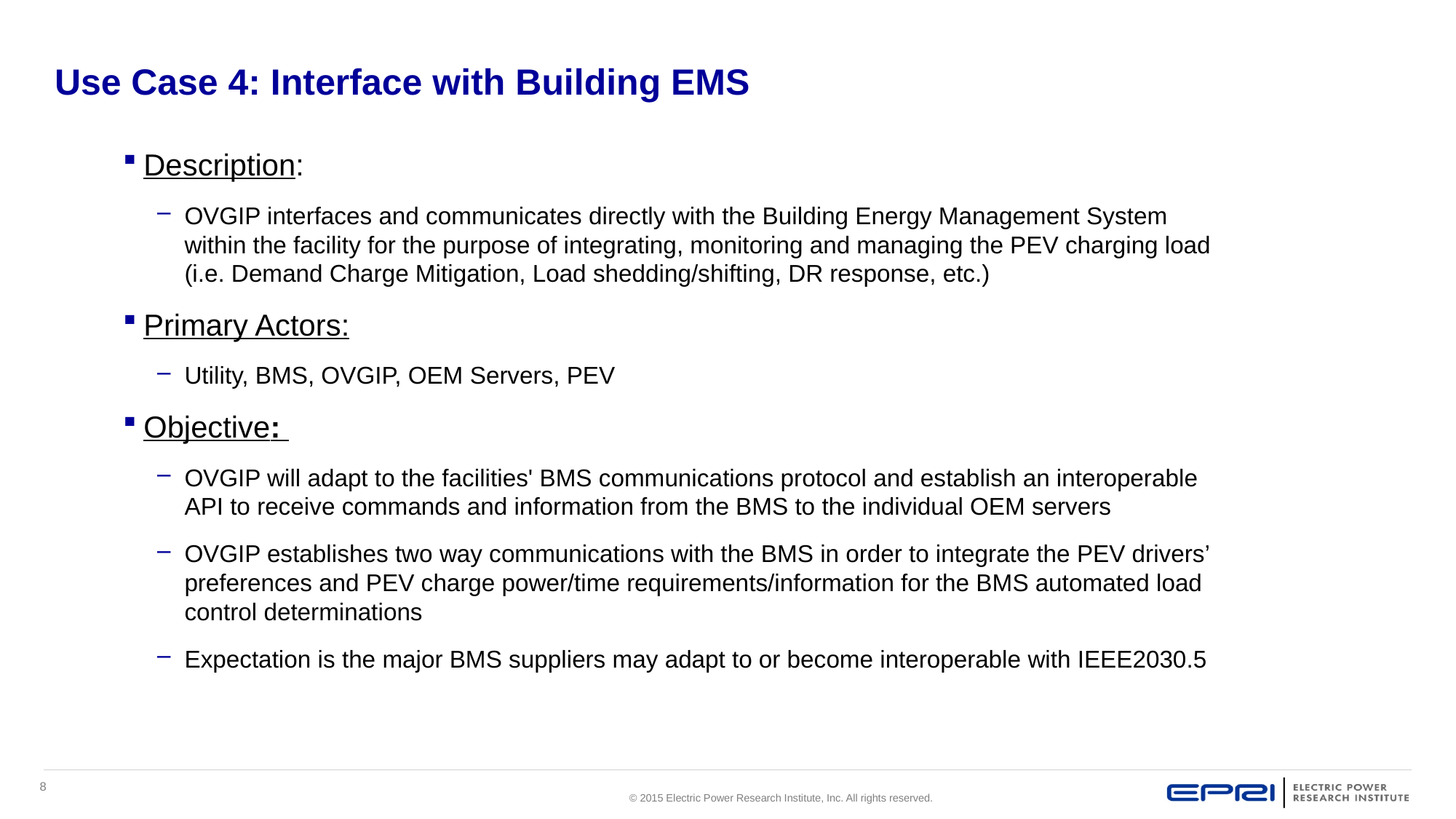

# Use Case 4: Interface with Building EMS
Description:
OVGIP interfaces and communicates directly with the Building Energy Management System within the facility for the purpose of integrating, monitoring and managing the PEV charging load (i.e. Demand Charge Mitigation, Load shedding/shifting, DR response, etc.)
Primary Actors:
Utility, BMS, OVGIP, OEM Servers, PEV
Objective:
OVGIP will adapt to the facilities' BMS communications protocol and establish an interoperable API to receive commands and information from the BMS to the individual OEM servers
OVGIP establishes two way communications with the BMS in order to integrate the PEV drivers’ preferences and PEV charge power/time requirements/information for the BMS automated load control determinations
Expectation is the major BMS suppliers may adapt to or become interoperable with IEEE2030.5